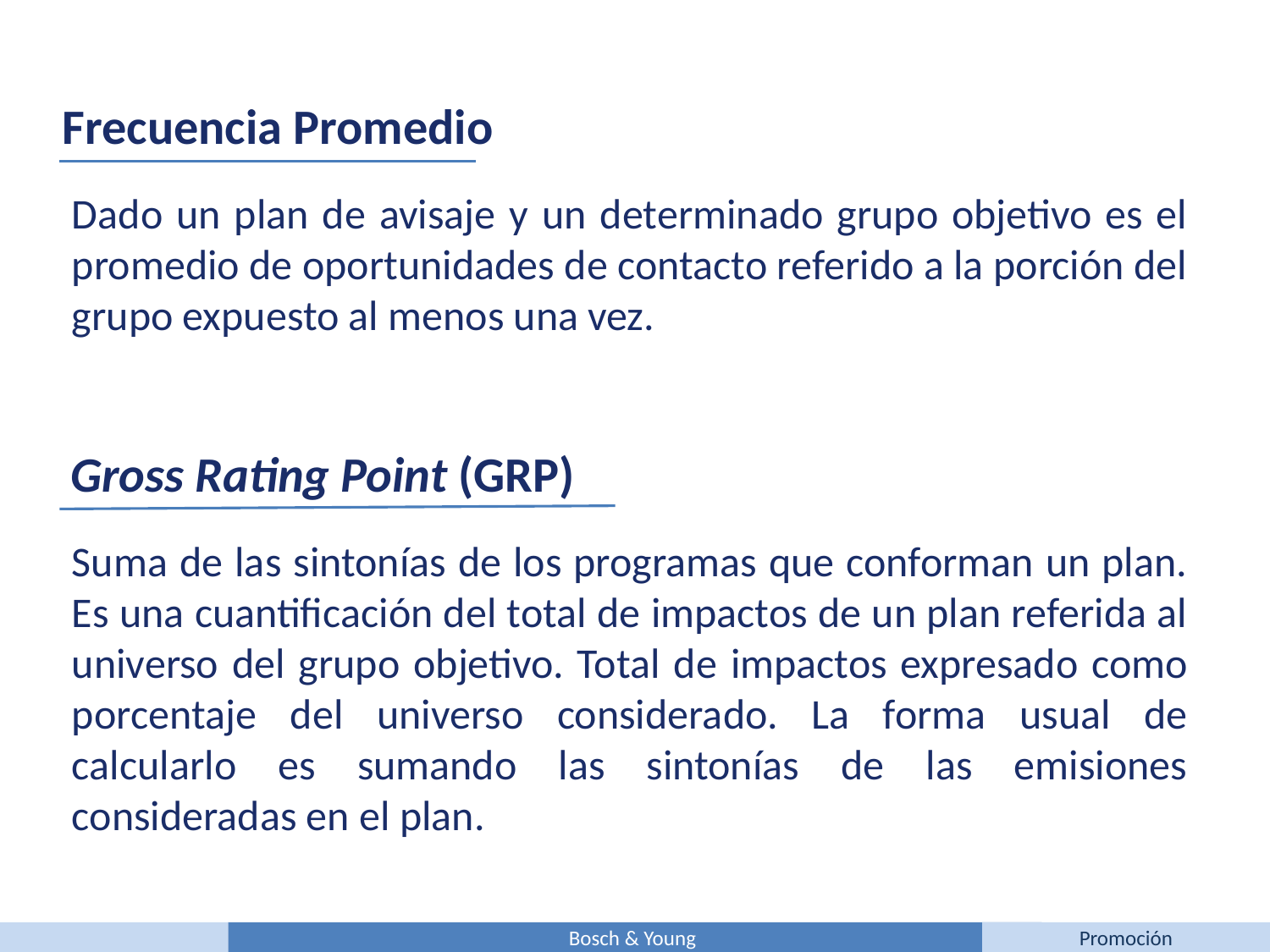

Frecuencia Promedio
Dado un plan de avisaje y un determinado grupo objetivo es el promedio de oportunidades de contacto referido a la porción del grupo expuesto al menos una vez.
Gross Rating Point (GRP)
Suma de las sintonías de los programas que conforman un plan. Es una cuantificación del total de impactos de un plan referida al universo del grupo objetivo. Total de impactos expresado como porcentaje del universo considerado. La forma usual de calcularlo es sumando las sintonías de las emisiones consideradas en el plan.

Bosch & Young
Promoción